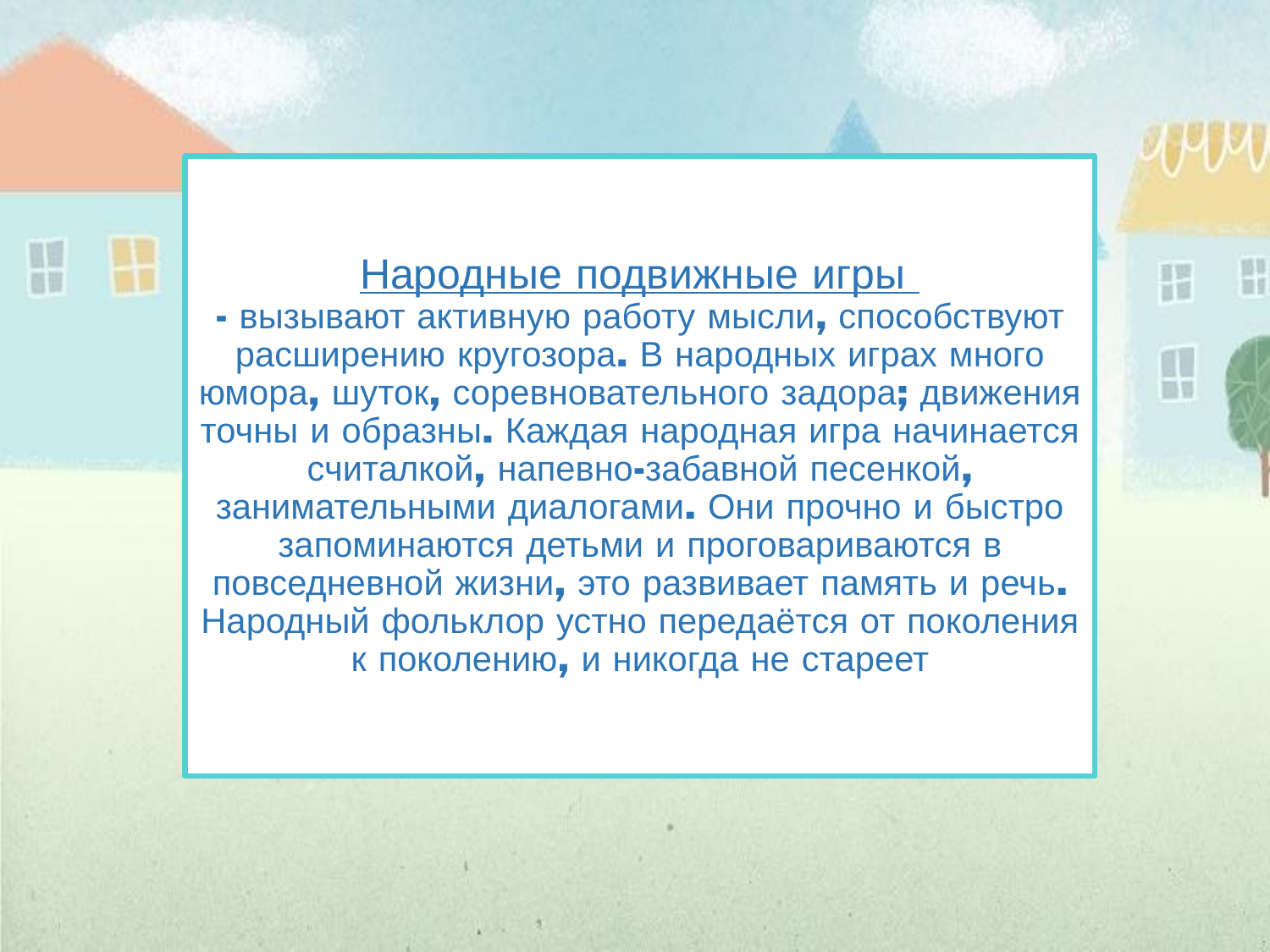

# Народные подвижные игры - вызывают активную работу мысли, способствуют расширению кругозора. В народных играх много юмора, шуток, соревновательного задора; движения точны и образны. Каждая народная игра начинается считалкой, напевно-забавной песенкой, занимательными диалогами. Они прочно и быстро запоминаются детьми и проговариваются в повседневной жизни, это развивает память и речь. Народный фольклор устно передаётся от поколения к поколению, и никогда не стареет